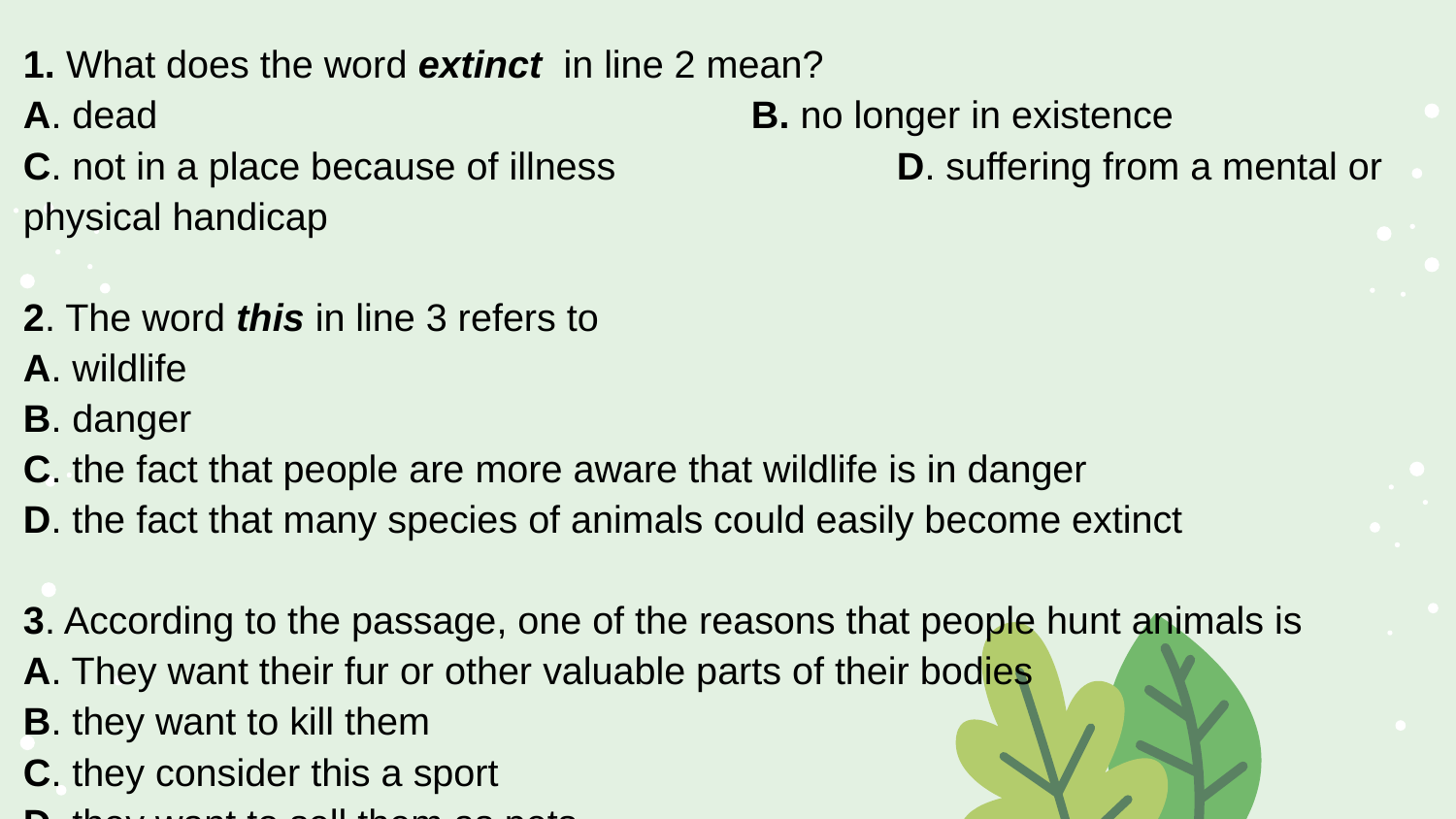

1. What does the word extinct  in line 2 mean?
A. dead					B. no longer in existence
C. not in a place because of illness		D. suffering from a mental or physical handicap

2. The word this in line 3 refers to
A. wildlife
B. danger
C. the fact that people are more aware that wildlife is in danger
D. the fact that many species of animals could easily become extinct

3. According to the passage, one of the reasons that people hunt animals is
A. They want their fur or other valuable parts of their bodies
B. they want to kill them
C. they consider this a sport
D. they want to sell them as pets